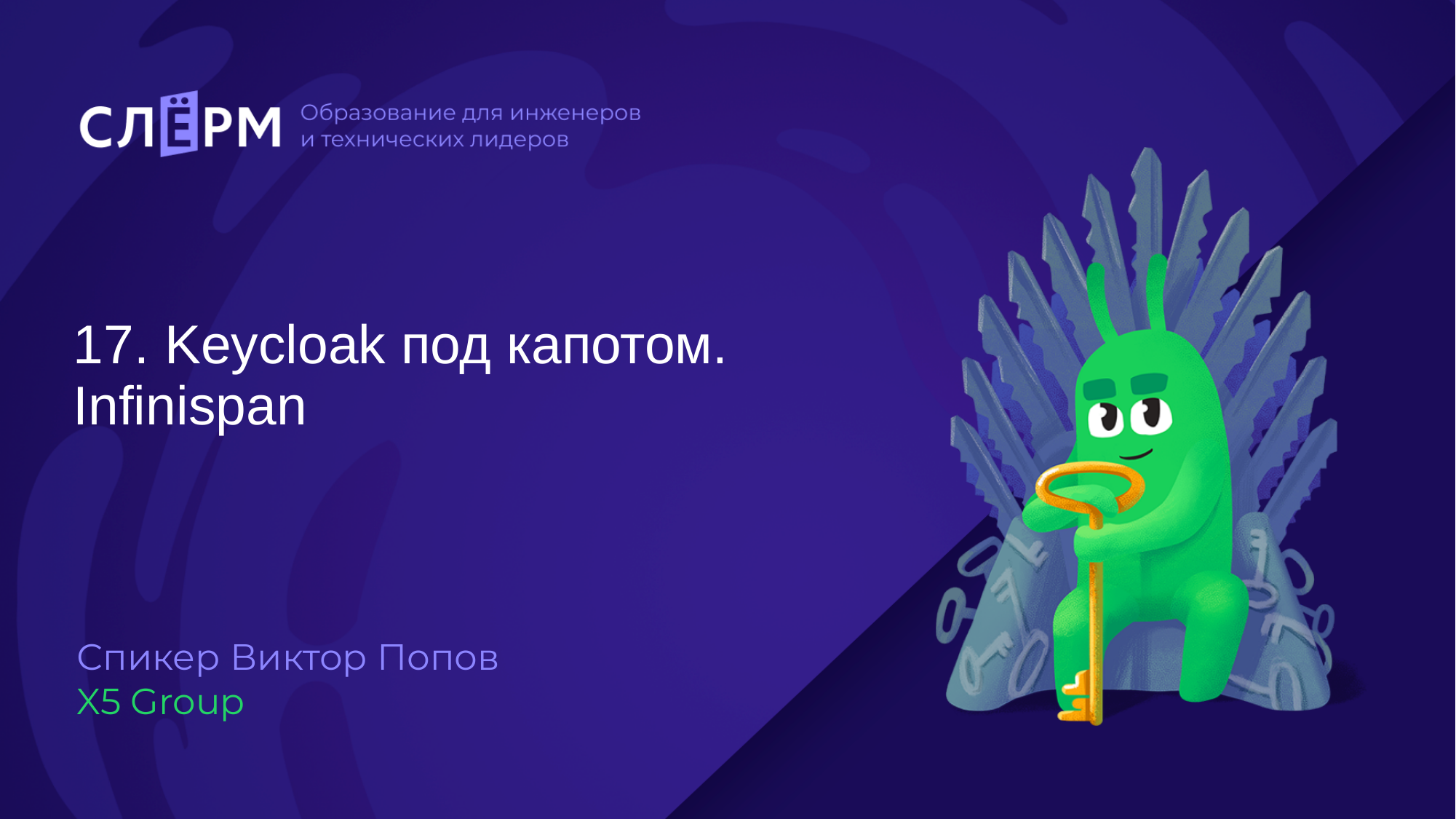

# 17. Keycloak под капотом. Infinispan
Спикер Виктор Попов
X5 Group